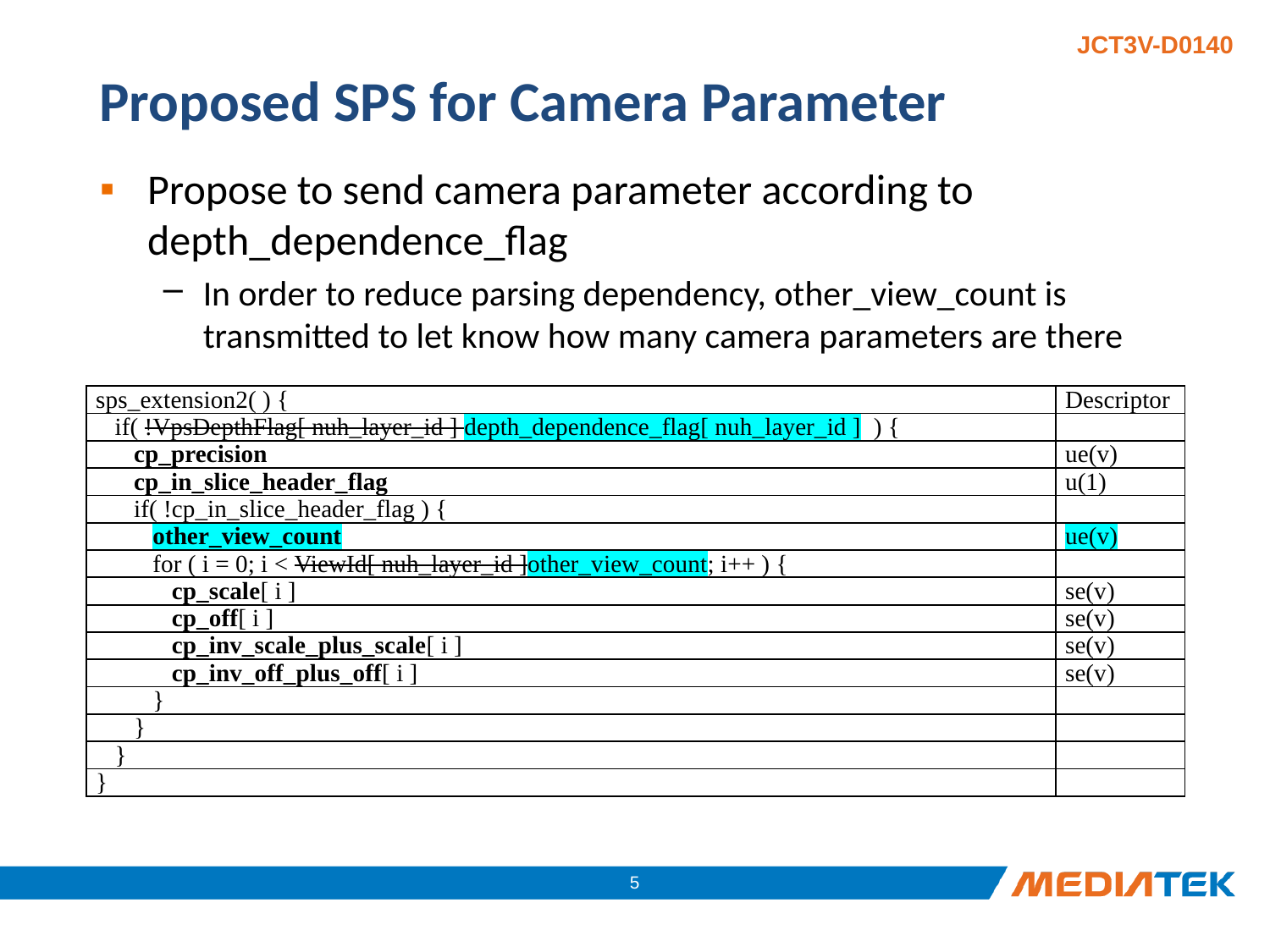

# Proposed SPS for Camera Parameter
Propose to send camera parameter according to depth_dependence_flag
In order to reduce parsing dependency, other_view_count is transmitted to let know how many camera parameters are there

| sps\_extension2( ) { | Descriptor |
| --- | --- |
| if( !VpsDepthFlag[ nuh\_layer\_id ] depth\_dependence\_flag[ nuh\_layer\_id ]  ) { |  |
| cp\_precision | ue(v) |
| cp\_in\_slice\_header\_flag | u(1) |
| if( !cp\_in\_slice\_header\_flag ) { |  |
| other\_view\_count | ue(v) |
| for ( i = 0; i < ViewId[ nuh\_layer\_id ]other\_view\_count; i++ ) { |  |
| cp\_scale[ i ] | se(v) |
| cp\_off[ i ] | se(v) |
| cp\_inv\_scale\_plus\_scale[ i ] | se(v) |
| cp\_inv\_off\_plus\_off[ i ] | se(v) |
| } |  |
| } |  |
| } |  |
| } |  |
5